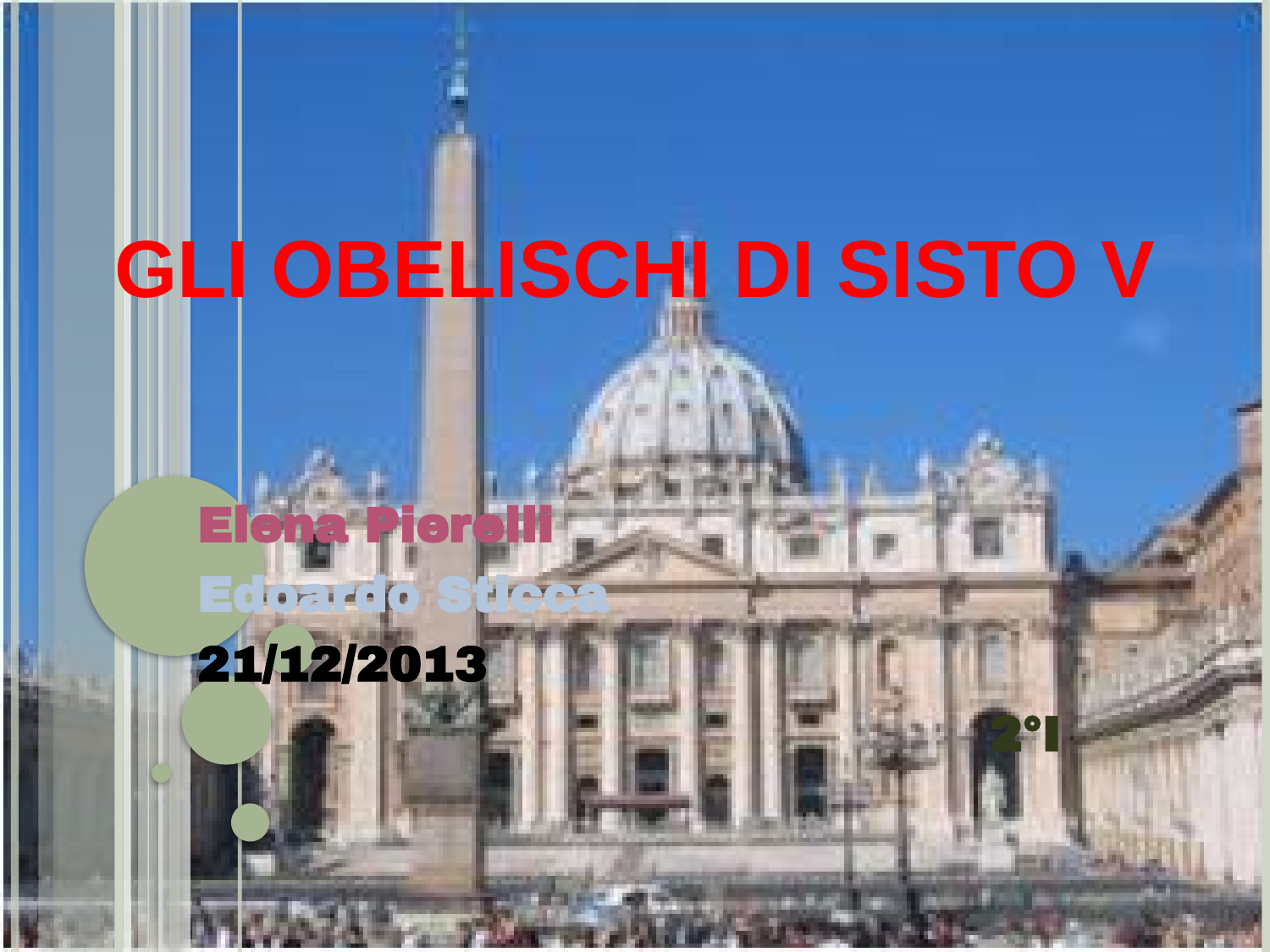

# gli obelischi di Sisto V
Elena Pierelli
Edoardo Sticca
21/12/2013
2°I